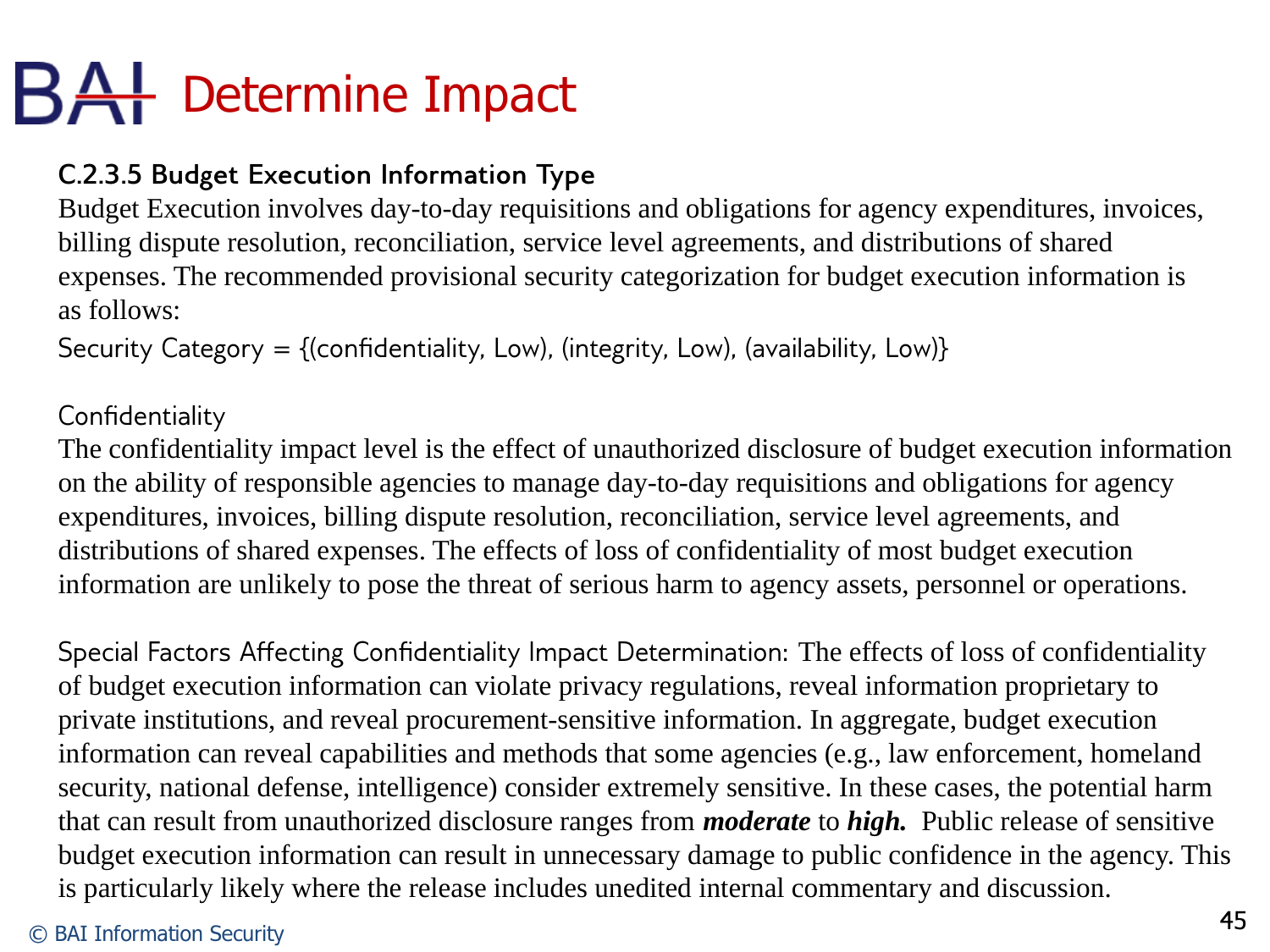

# Determine Impact
C.2.3.5 Budget Execution Information Type
Budget Execution involves day-to-day requisitions and obligations for agency expenditures, invoices, billing dispute resolution, reconciliation, service level agreements, and distributions of shared expenses. The recommended provisional security categorization for budget execution information is as follows:
Security Category = {(confidentiality, Low), (integrity, Low), (availability, Low)}

Confidentiality
The confidentiality impact level is the effect of unauthorized disclosure of budget execution information on the ability of responsible agencies to manage day-to-day requisitions and obligations for agency expenditures, invoices, billing dispute resolution, reconciliation, service level agreements, and distributions of shared expenses. The effects of loss of confidentiality of most budget execution information are unlikely to pose the threat of serious harm to agency assets, personnel or operations.

Special Factors Affecting Confidentiality Impact Determination: The effects of loss of confidentiality of budget execution information can violate privacy regulations, reveal information proprietary to private institutions, and reveal procurement-sensitive information. In aggregate, budget execution information can reveal capabilities and methods that some agencies (e.g., law enforcement, homeland security, national defense, intelligence) consider extremely sensitive. In these cases, the potential harm that can result from unauthorized disclosure ranges from moderate to high.  Public release of sensitive budget execution information can result in unnecessary damage to public confidence in the agency. This is particularly likely where the release includes unedited internal commentary and discussion.
CATEGORIZE